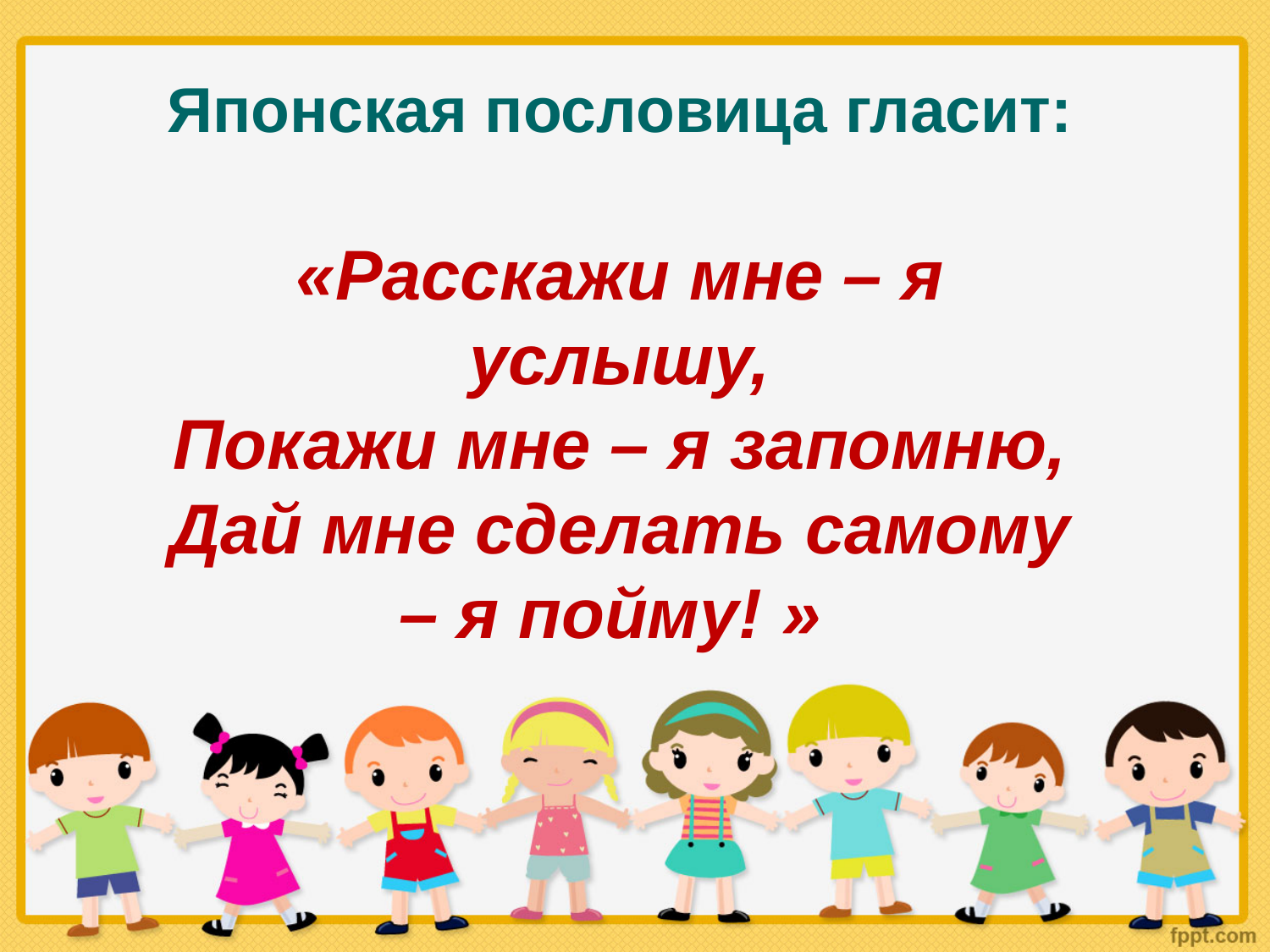

Японская пословица гласит:

«Расскажи мне – я услышу,
Покажи мне – я запомню,
Дай мне сделать самому – я пойму! »